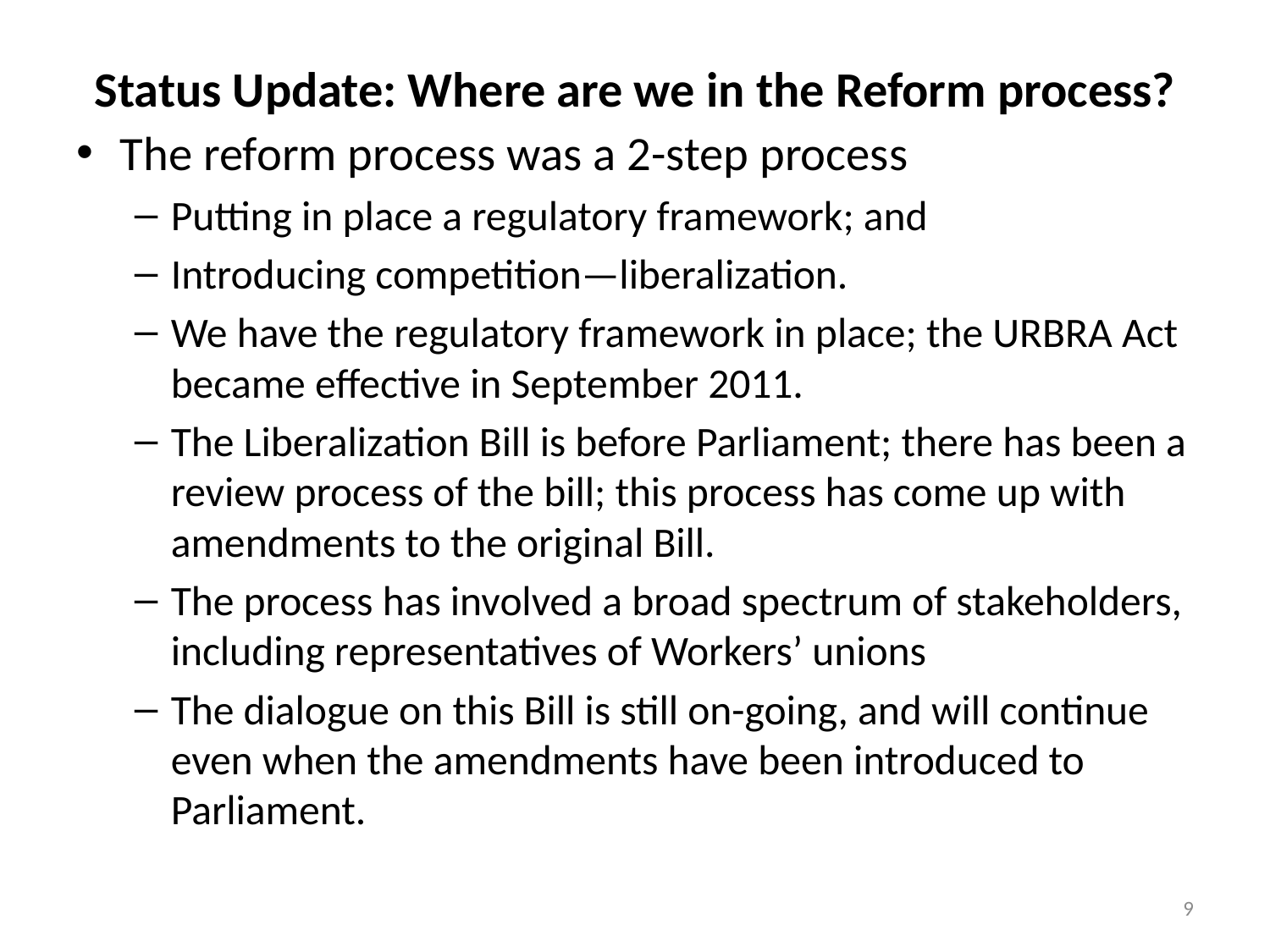

# Status Update: Where are we in the Reform process?
The reform process was a 2-step process
Putting in place a regulatory framework; and
Introducing competition—liberalization.
We have the regulatory framework in place; the URBRA Act became effective in September 2011.
The Liberalization Bill is before Parliament; there has been a review process of the bill; this process has come up with amendments to the original Bill.
The process has involved a broad spectrum of stakeholders, including representatives of Workers’ unions
The dialogue on this Bill is still on-going, and will continue even when the amendments have been introduced to Parliament.
9